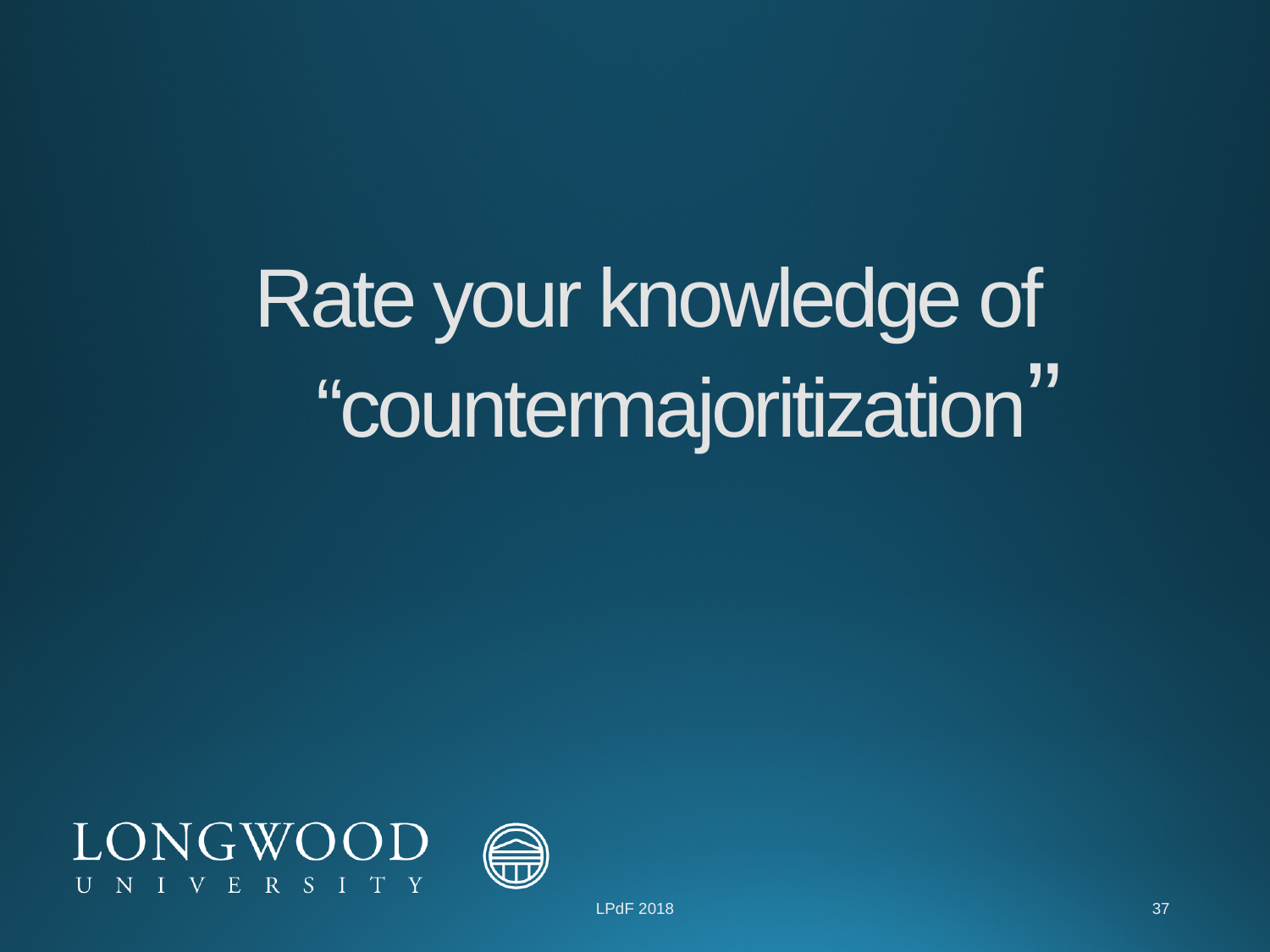

# Rate your knowledge of “countermajoritization”

LPdF 2018
37